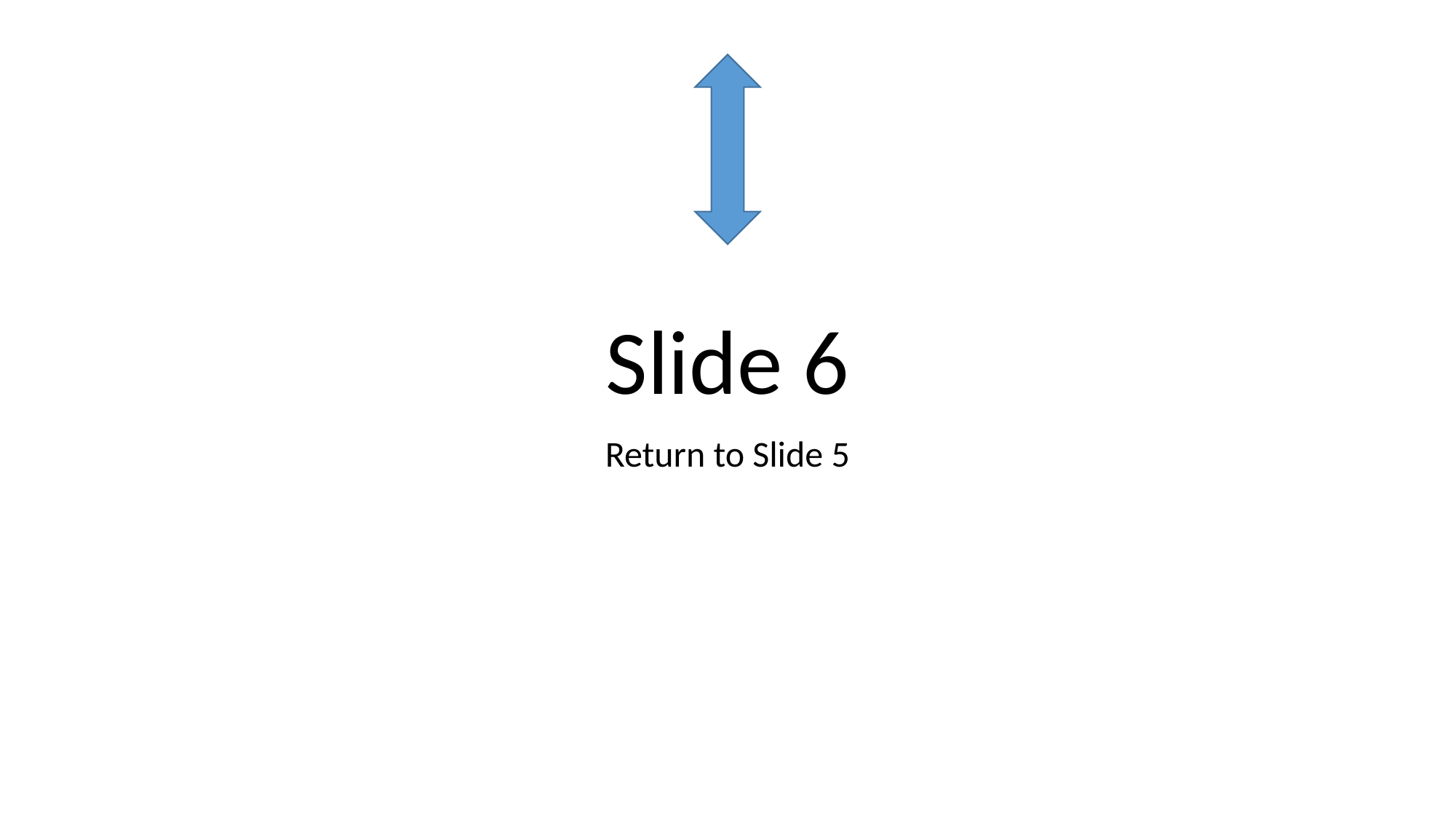

# Slide 6
Return to Slide 5